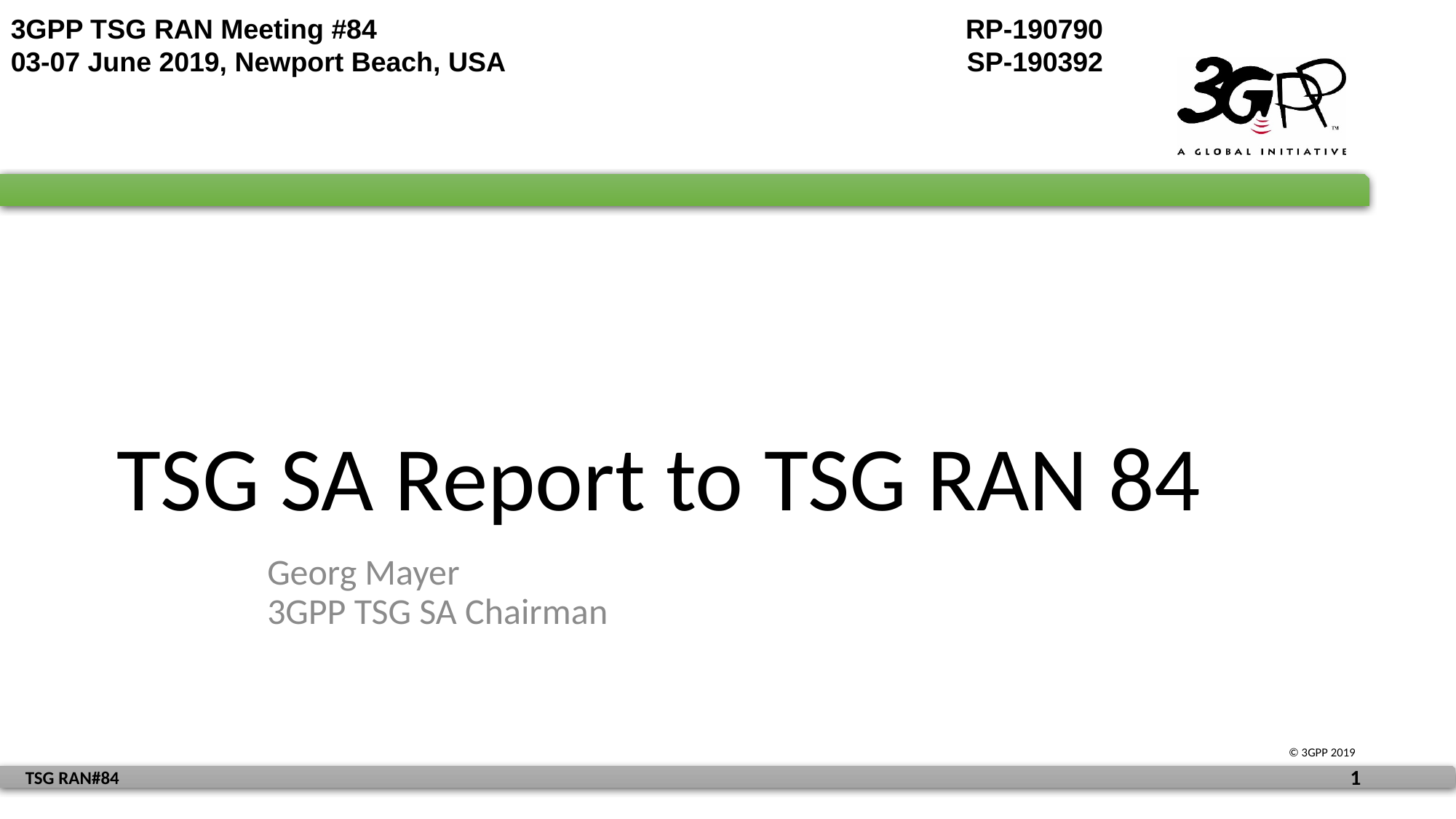

3GPP TSG RAN Meeting #84	RP-190790
03-07 June 2019, Newport Beach, USA	SP-190392
# TSG SA Report to TSG RAN 84
Georg Mayer
3GPP TSG SA Chairman